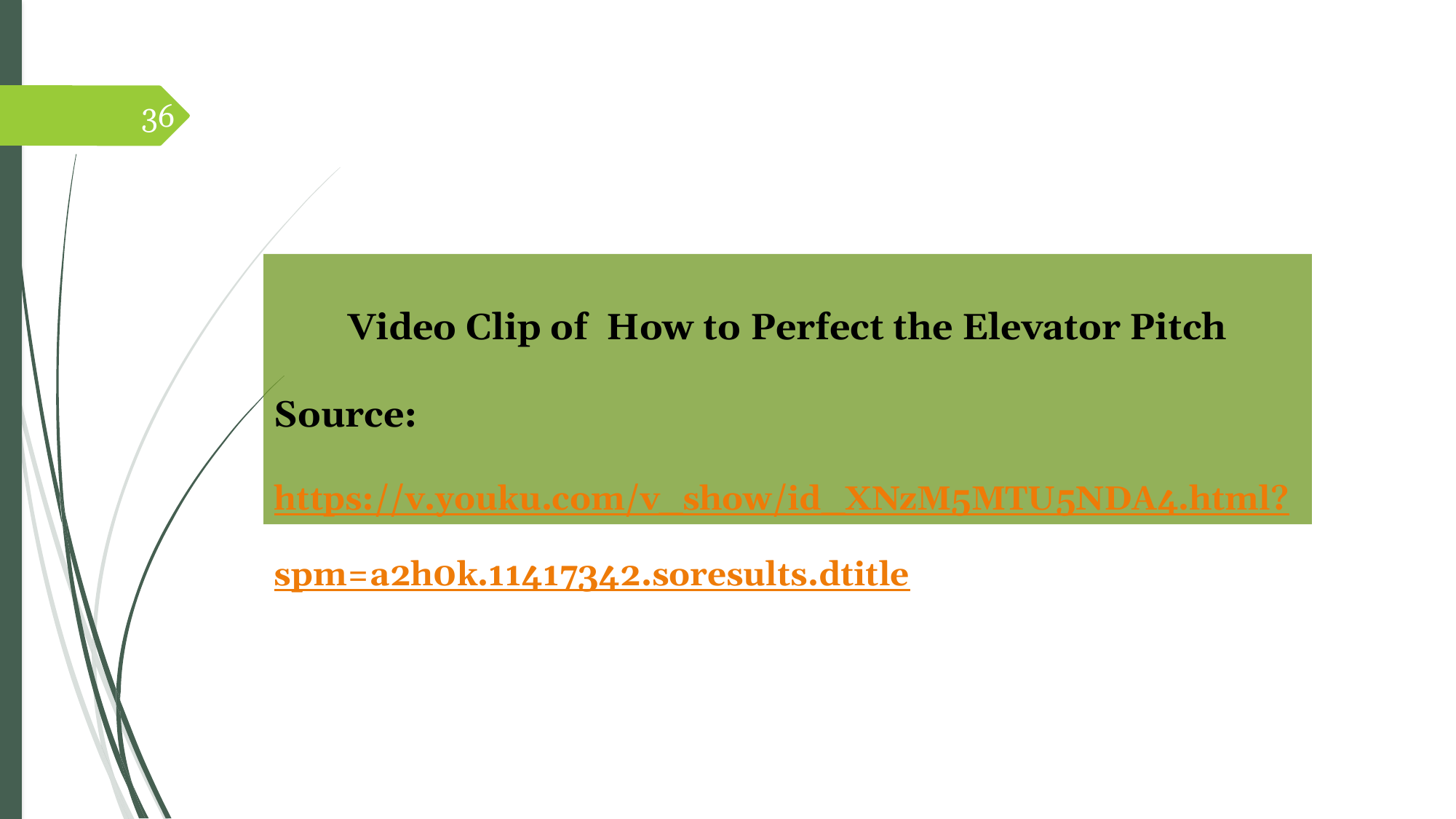

36
Video Clip of  How to Perfect the Elevator Pitch
Source: https://v.youku.com/v_show/id_XNzM5MTU5NDA4.html?spm=a2h0k.11417342.soresults.dtitle